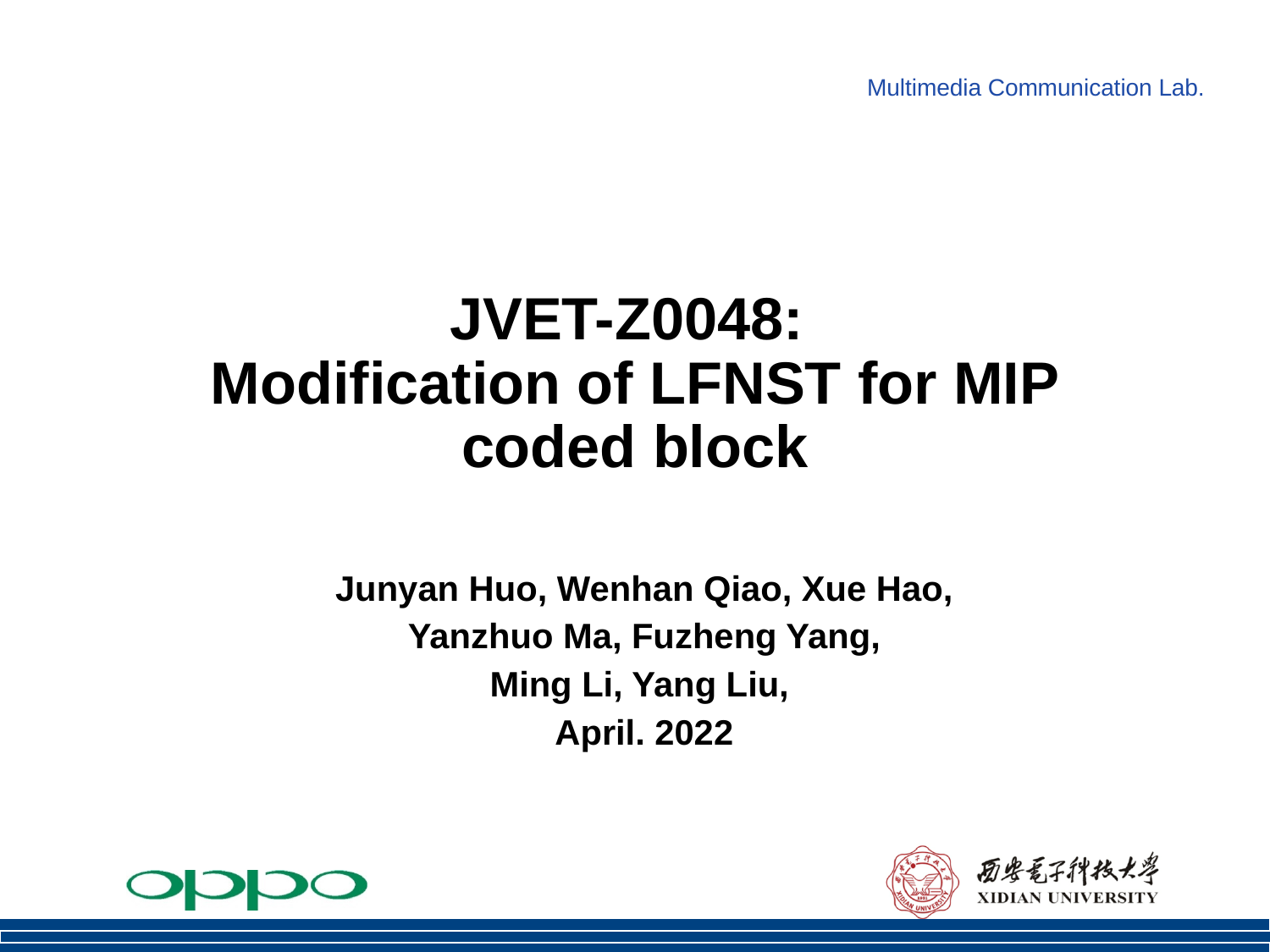

# JVET-Z0048: Modification of LFNST for MIP coded block
Junyan Huo, Wenhan Qiao, Xue Hao,
Yanzhuo Ma, Fuzheng Yang,
Ming Li, Yang Liu,
April. 2022